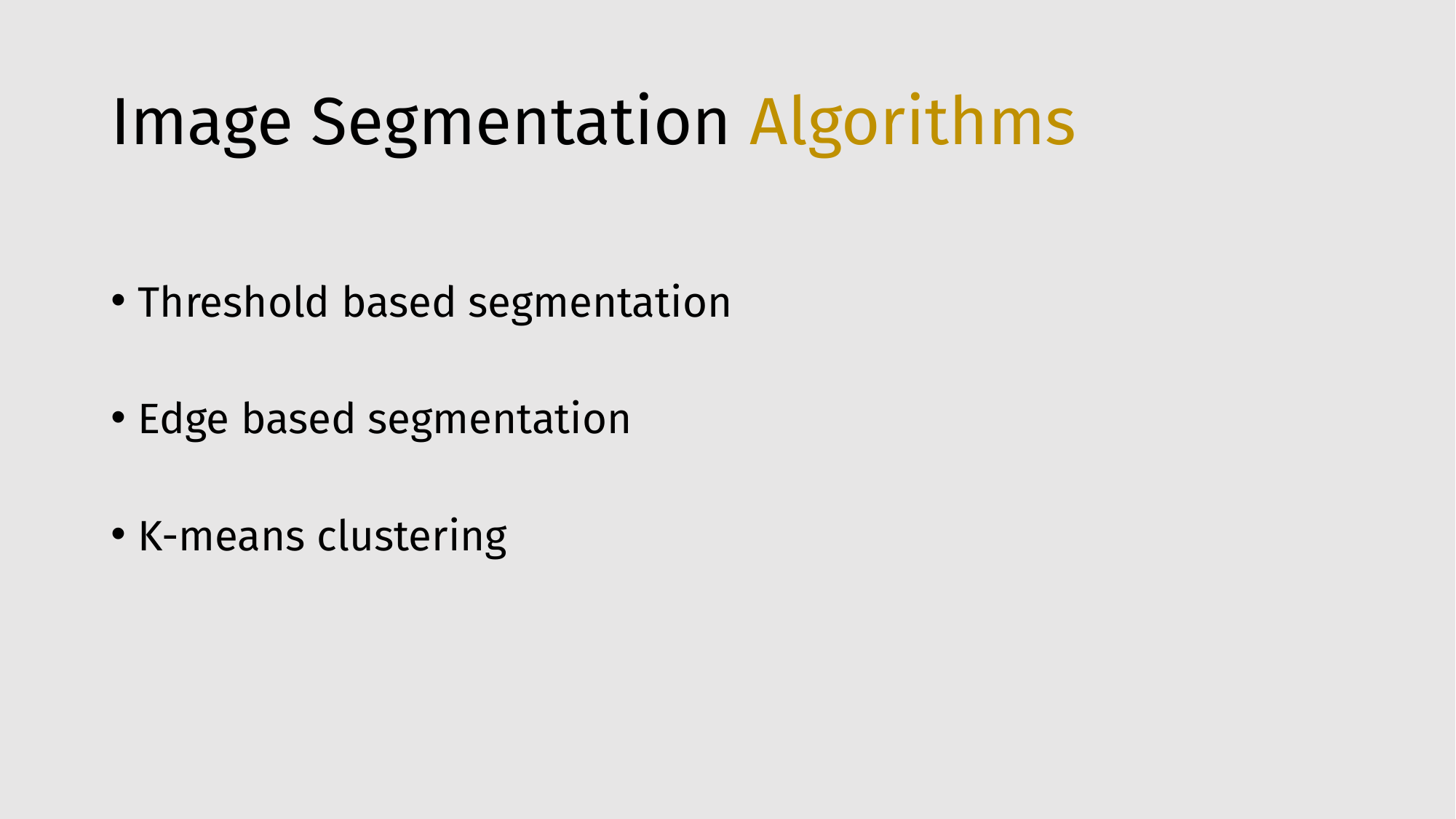

# Image Segmentation Algorithms
Threshold based segmentation
Edge based segmentation
K-means clustering